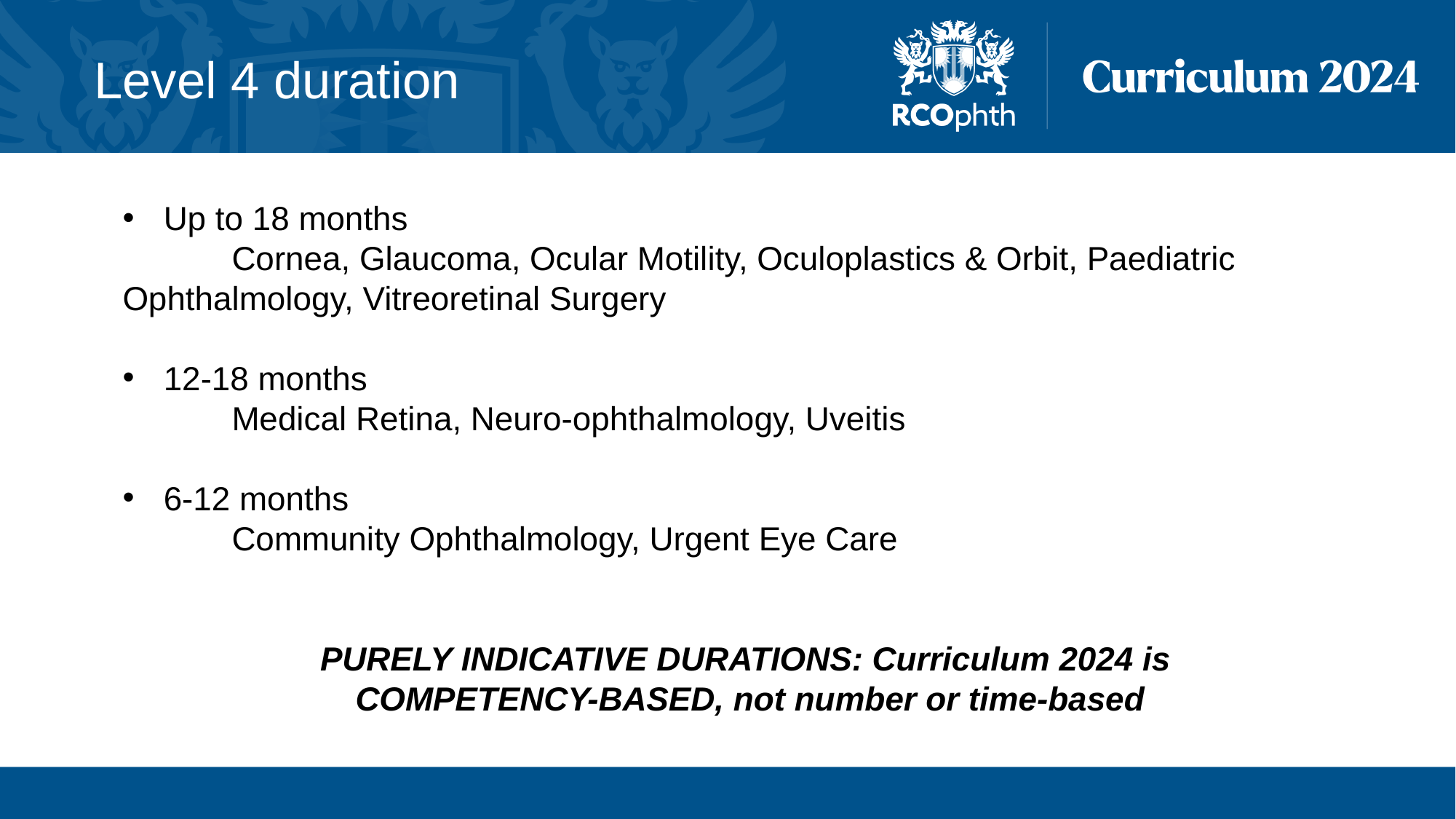

# Level 4 duration
Up to 18 months
	Cornea, Glaucoma, Ocular Motility, Oculoplastics & Orbit, Paediatric 	Ophthalmology, Vitreoretinal Surgery

12-18 months
	Medical Retina, Neuro-ophthalmology, Uveitis

6-12 months
	Community Ophthalmology, Urgent Eye Care

PURELY INDICATIVE DURATIONS: Curriculum 2024 is
COMPETENCY-BASED, not number or time-based